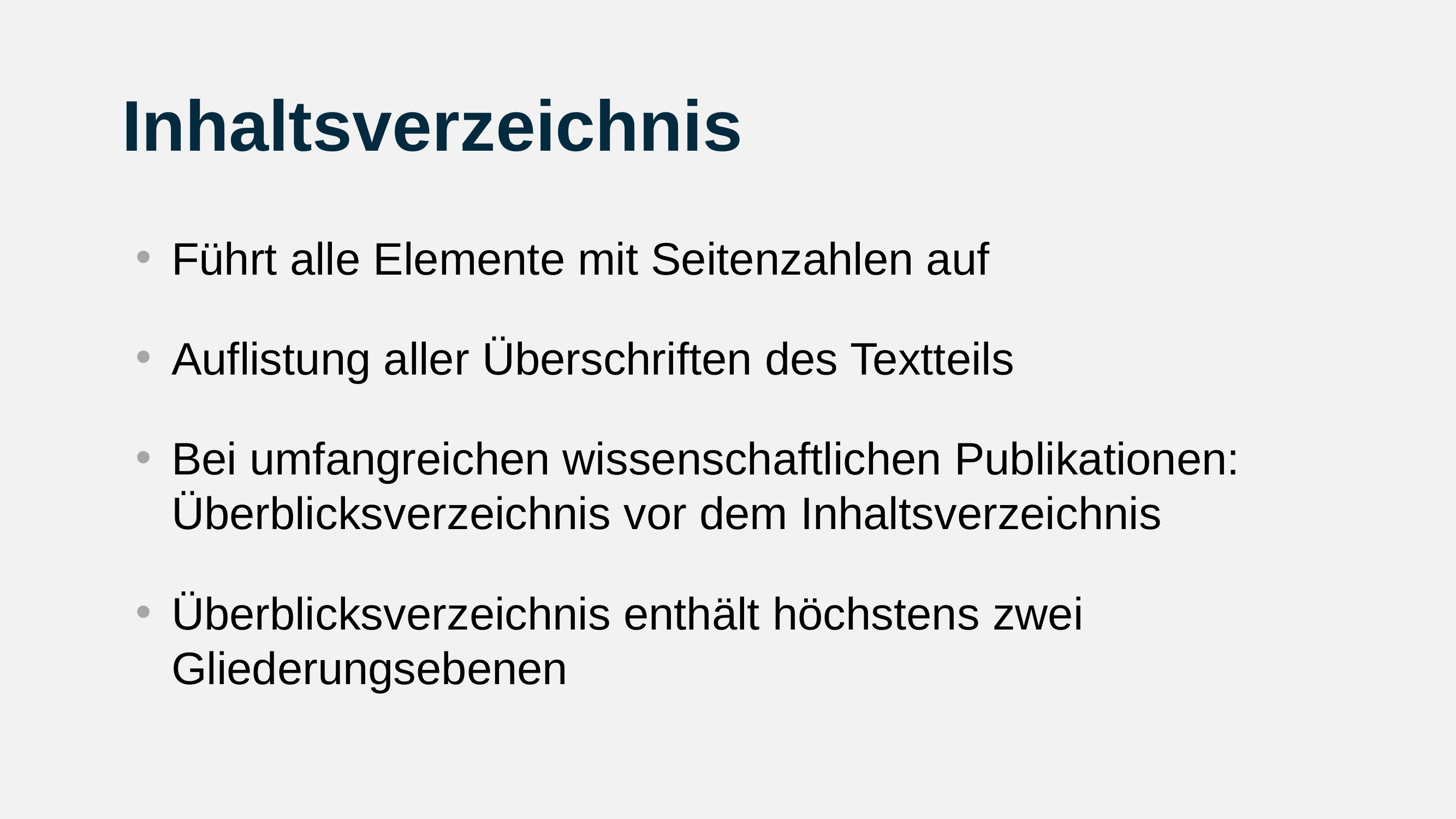

# Inhaltsverzeichnis
Führt alle Elemente mit Seitenzahlen auf
Auflistung aller Überschriften des Textteils
Bei umfangreichen wissenschaftlichen Publikationen: Überblicksverzeichnis vor dem Inhaltsverzeichnis
Überblicksverzeichnis enthält höchstens zwei Gliederungsebenen